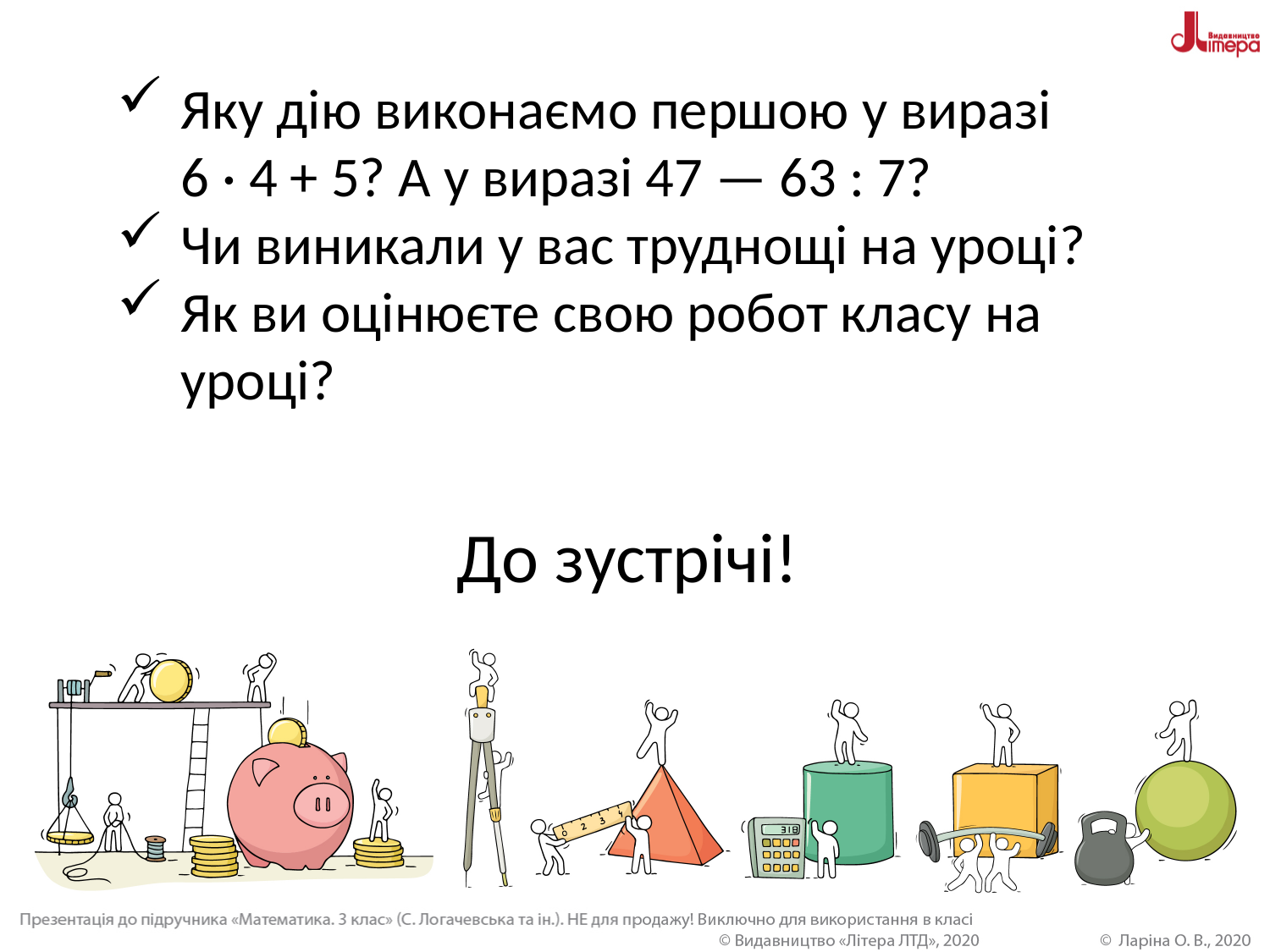

Яку дію виконаємо першою у виразі
6 · 4 + 5? А у виразі 47 — 63 : 7?
Чи виникали у вас труднощі на уроці?
Як ви оцінюєте свою робот класу на уроці?
До зустрічі!